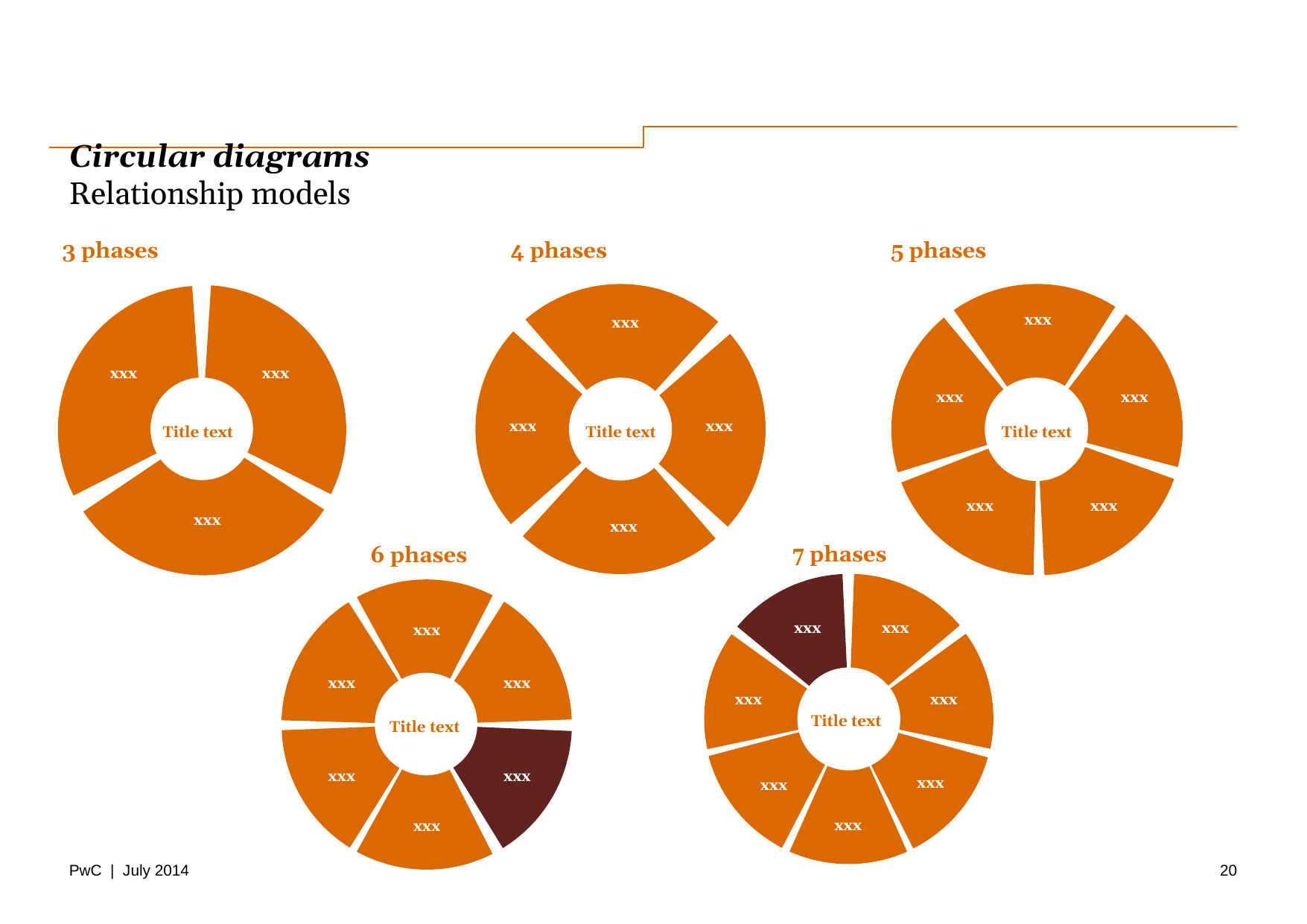

# Circular diagrams Relationship models
3 phases
4 phases
5 phases

xxx
xxx
xxx
xxx

xxx
xxx
xxx
xxx
Title text
Title text
Title text
xxx
xxx
xxx
xxx
7 phases
6 phases

xxx
xxx
xxx

xxx
xxx

xxx
xxx
Title text
Title text
xxx
xxx
xxx
xxx
xxx
xxx
20